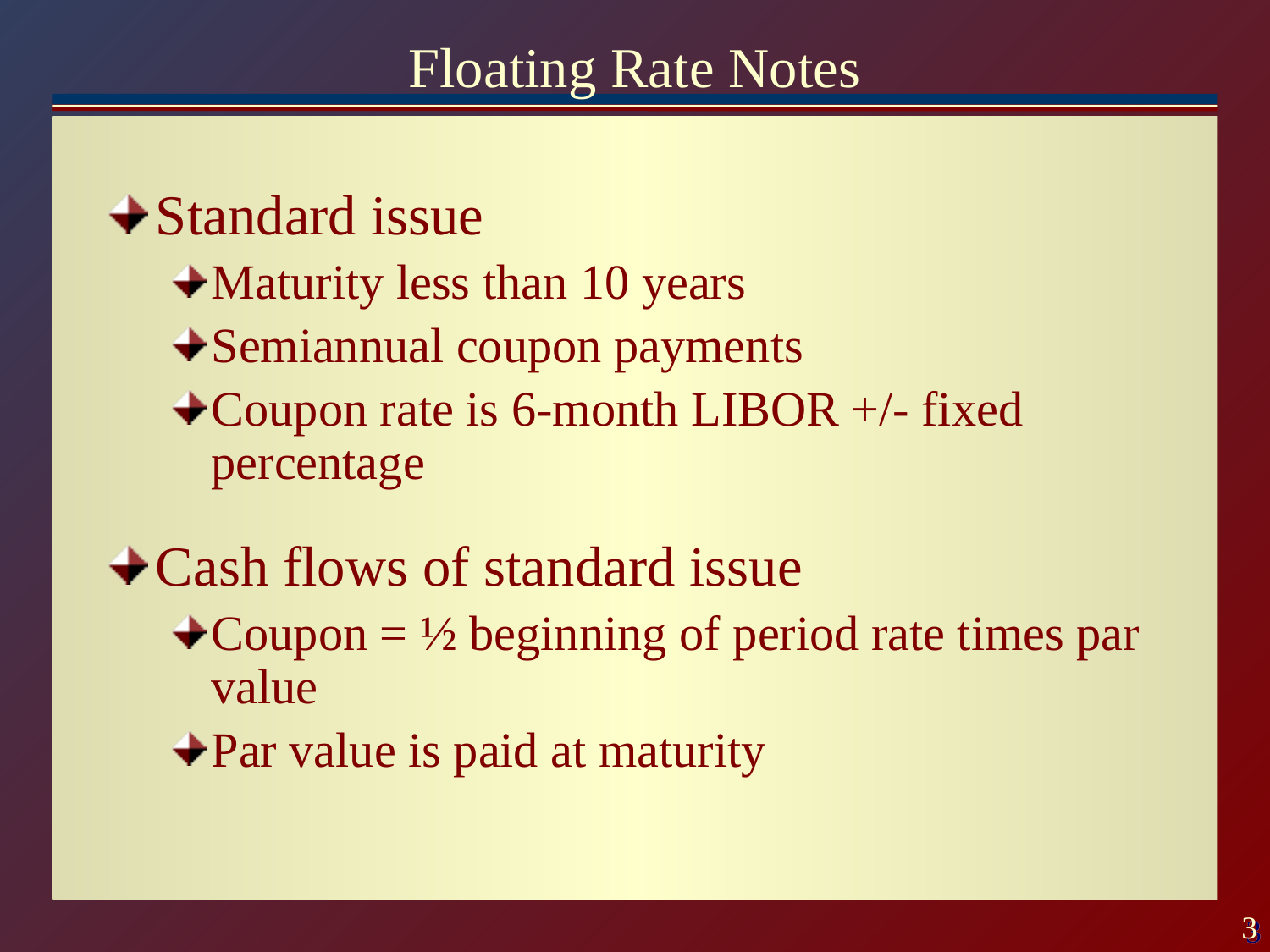

# Floating Rate Notes
Standard issue
Maturity less than 10 years
Semiannual coupon payments
Coupon rate is 6-month LIBOR +/- fixed percentage

Cash flows of standard issue
Coupon = ½ beginning of period rate times par value
Par value is paid at maturity